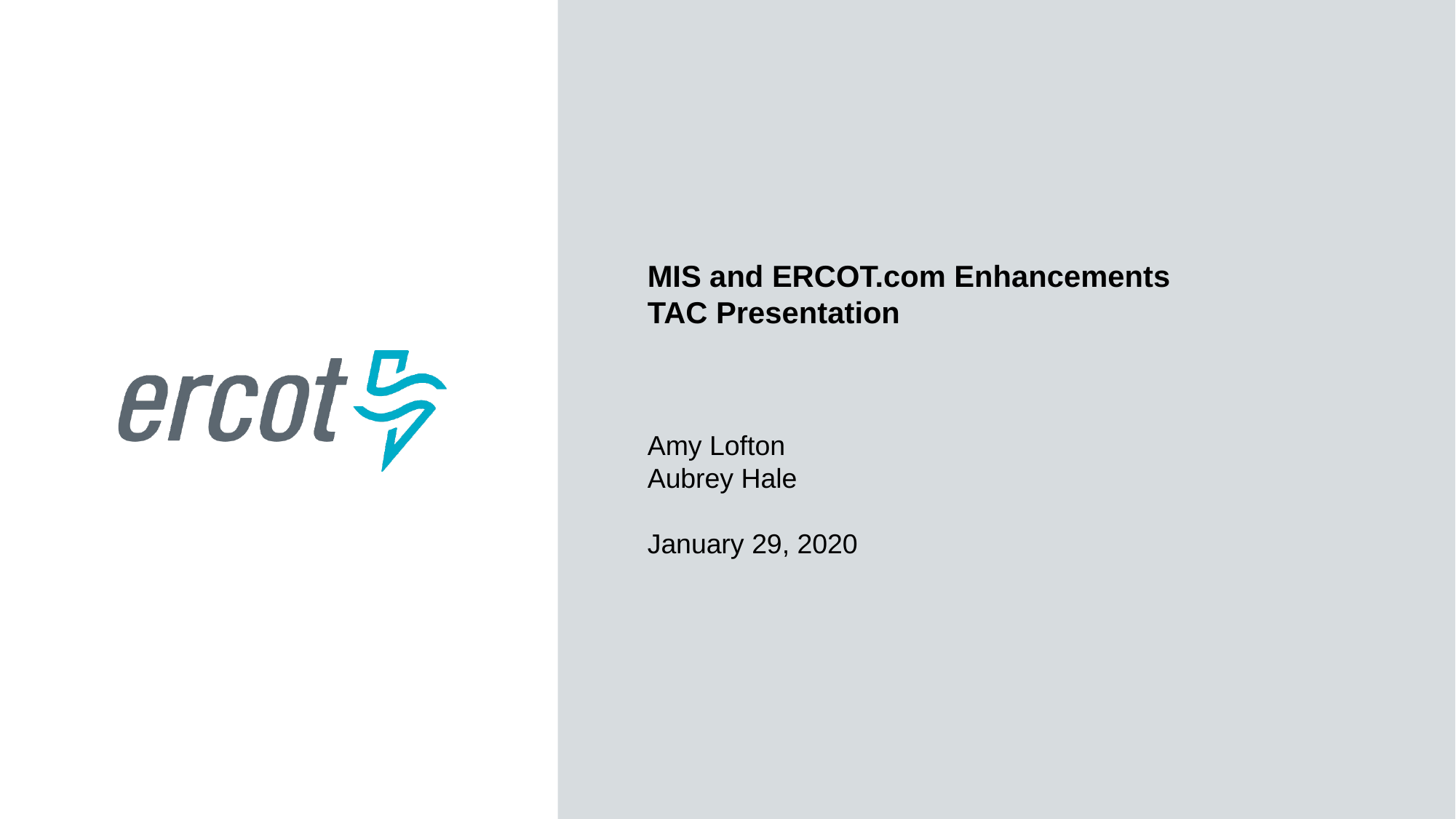

MIS and ERCOT.com Enhancements
TAC Presentation

Amy Lofton
Aubrey Hale

January 29, 2020